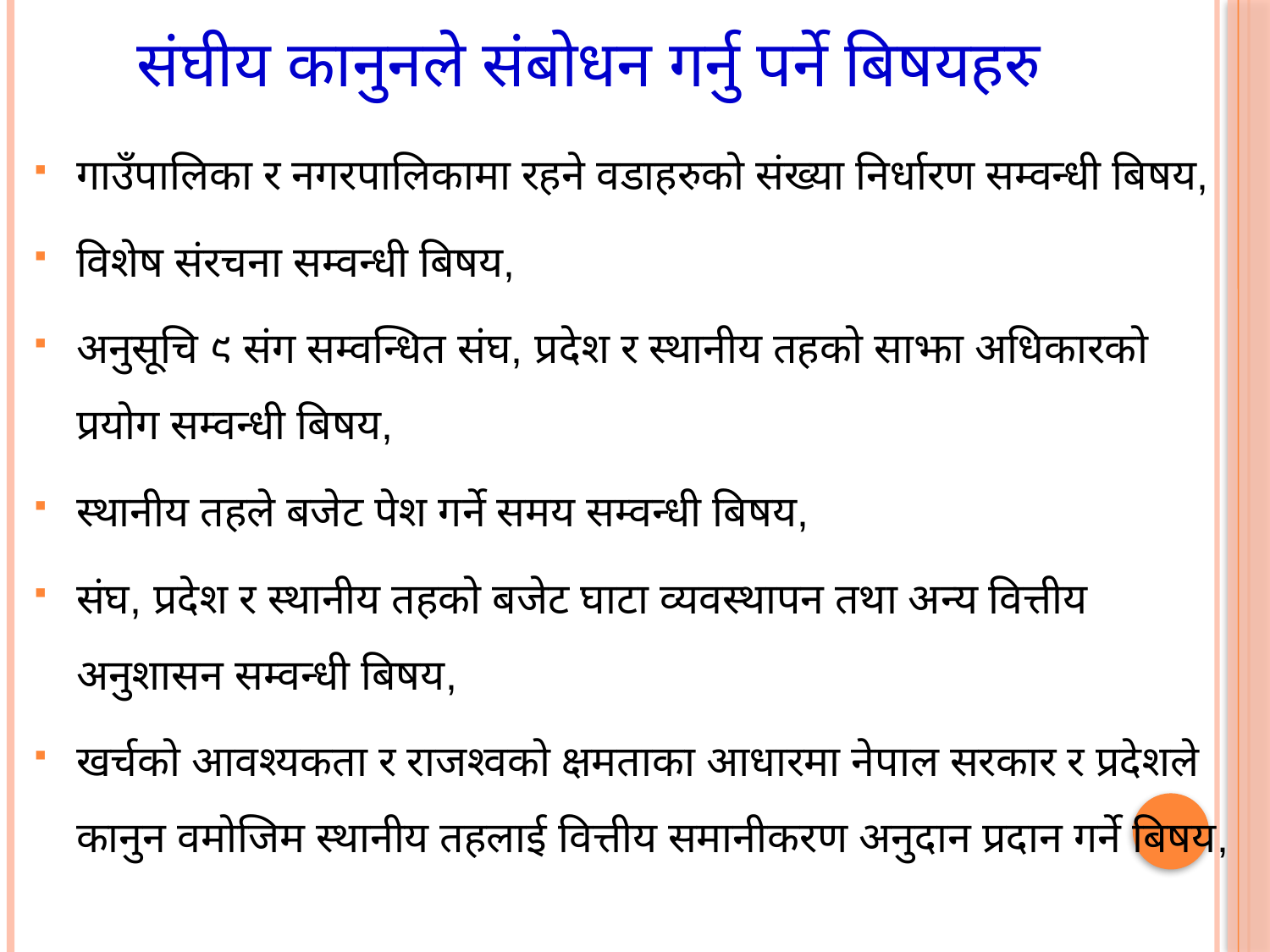

# संघीय कानुनले संबोधन गर्नु पर्ने बिषयहरु
गाउँपालिका र नगरपालिकामा रहने वडाहरुको संख्या निर्धारण सम्वन्धी बिषय,
विशेष संरचना सम्वन्धी बिषय,
अनुसूचि ९ संग सम्वन्धित संघ, प्रदेश र स्थानीय तहको साझा अधिकारको प्रयोग सम्वन्धी बिषय,
स्थानीय तहले बजेट पेश गर्ने समय सम्वन्धी बिषय,
संघ, प्रदेश र स्थानीय तहको बजेट घाटा व्यवस्थापन तथा अन्य वित्तीय अनुशासन सम्वन्धी बिषय,
खर्चको आवश्यकता र राजश्वको क्षमताका आधारमा नेपाल सरकार र प्रदेशले कानुन वमोजिम स्थानीय तहलाई वित्तीय समानीकरण अनुदान प्रदान गर्ने बिषय,